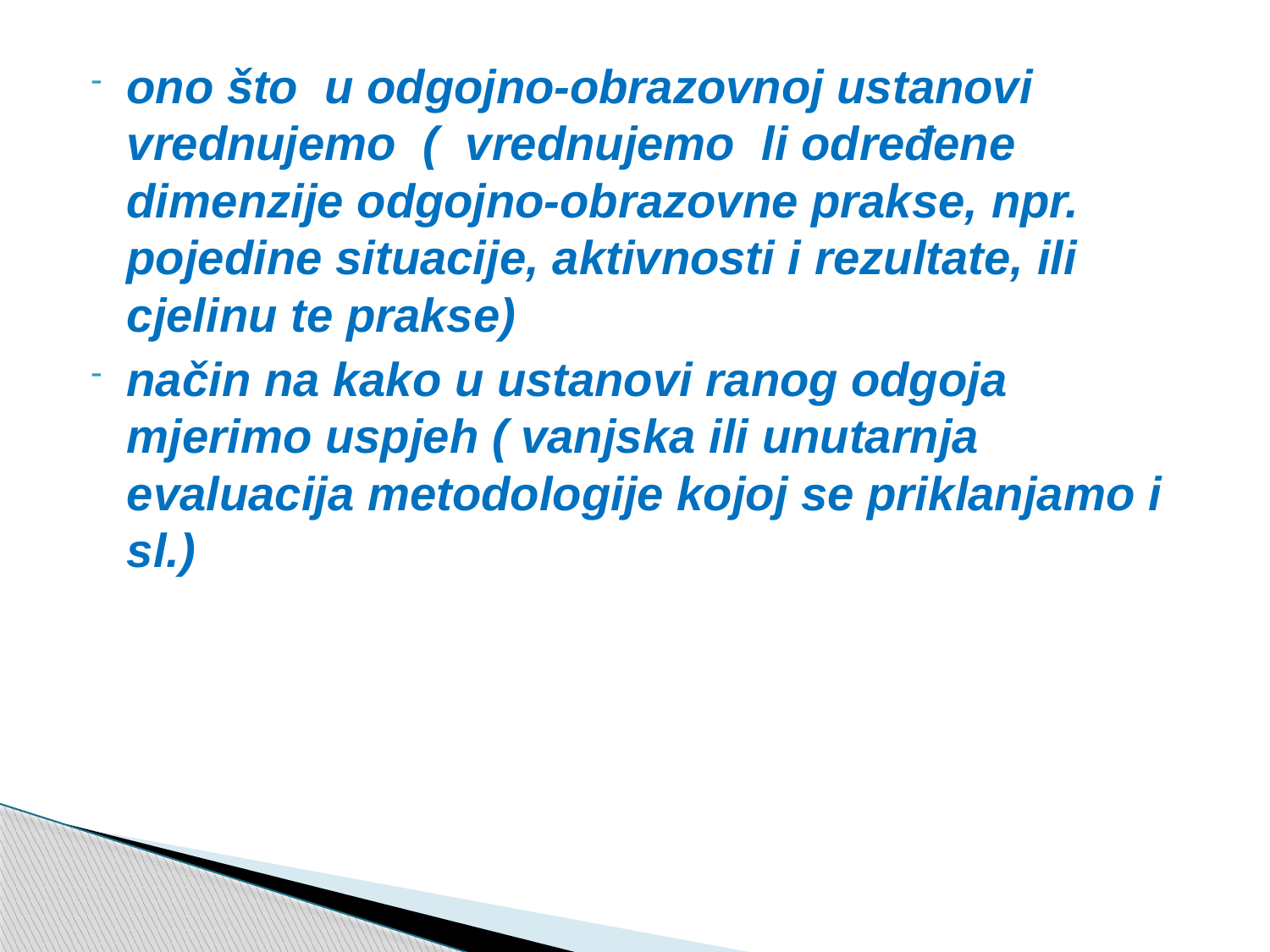

ono što  u odgojno-obrazovnoj ustanovi vrednujemo  (  vrednujemo  li određene  dimenzije odgojno-obrazovne prakse, npr. pojedine situacije, aktivnosti i rezultate, ili cjelinu te prakse)
način na kako u ustanovi ranog odgoja mjerimo uspjeh ( vanjska ili unutarnja evaluacija metodologije kojoj se priklanjamo i sl.)